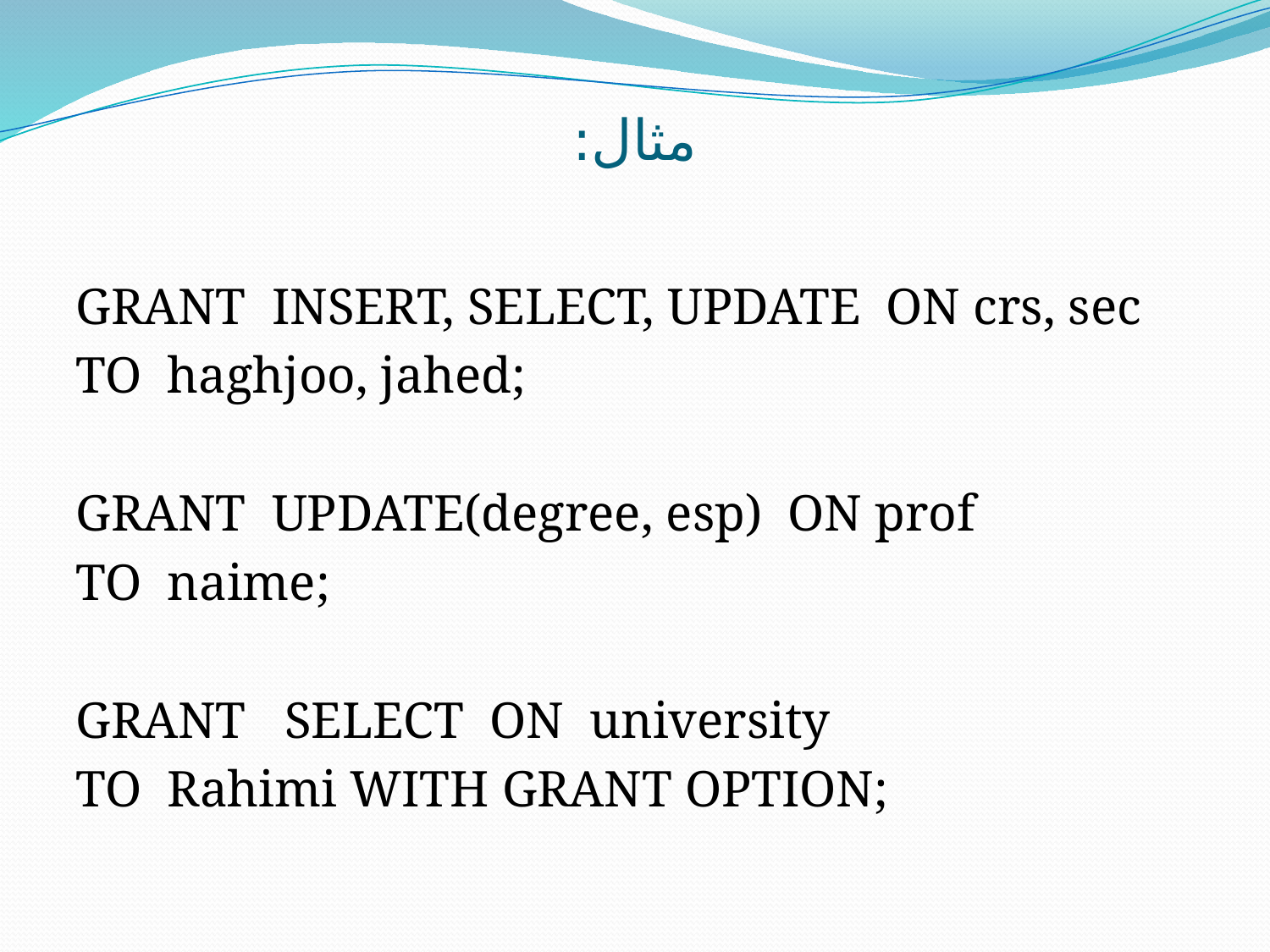

# مثال:
GRANT  INSERT, SELECT, UPDATE  ON crs, sec
TO  haghjoo, jahed;

GRANT  UPDATE(degree, esp)  ON prof
TO  naime;

GRANT   SELECT  ON  university
TO  Rahimi WITH GRANT OPTION;